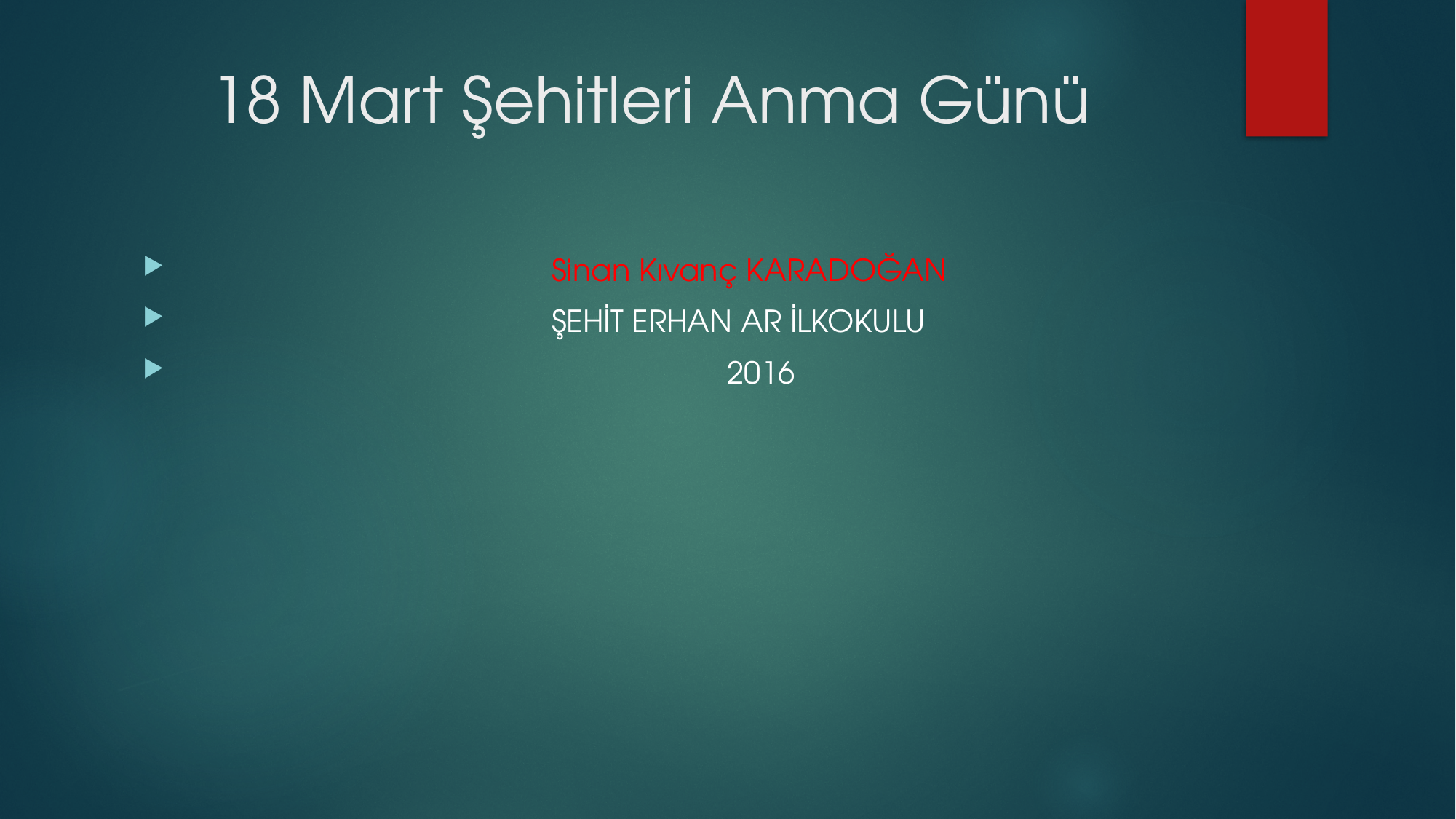

# 18 Mart Şehitleri Anma Günü
                                            Sinan Kıvanç KARADOĞAN
                                            ŞEHİT ERHAN AR İLKOKULU
                                                                 2016